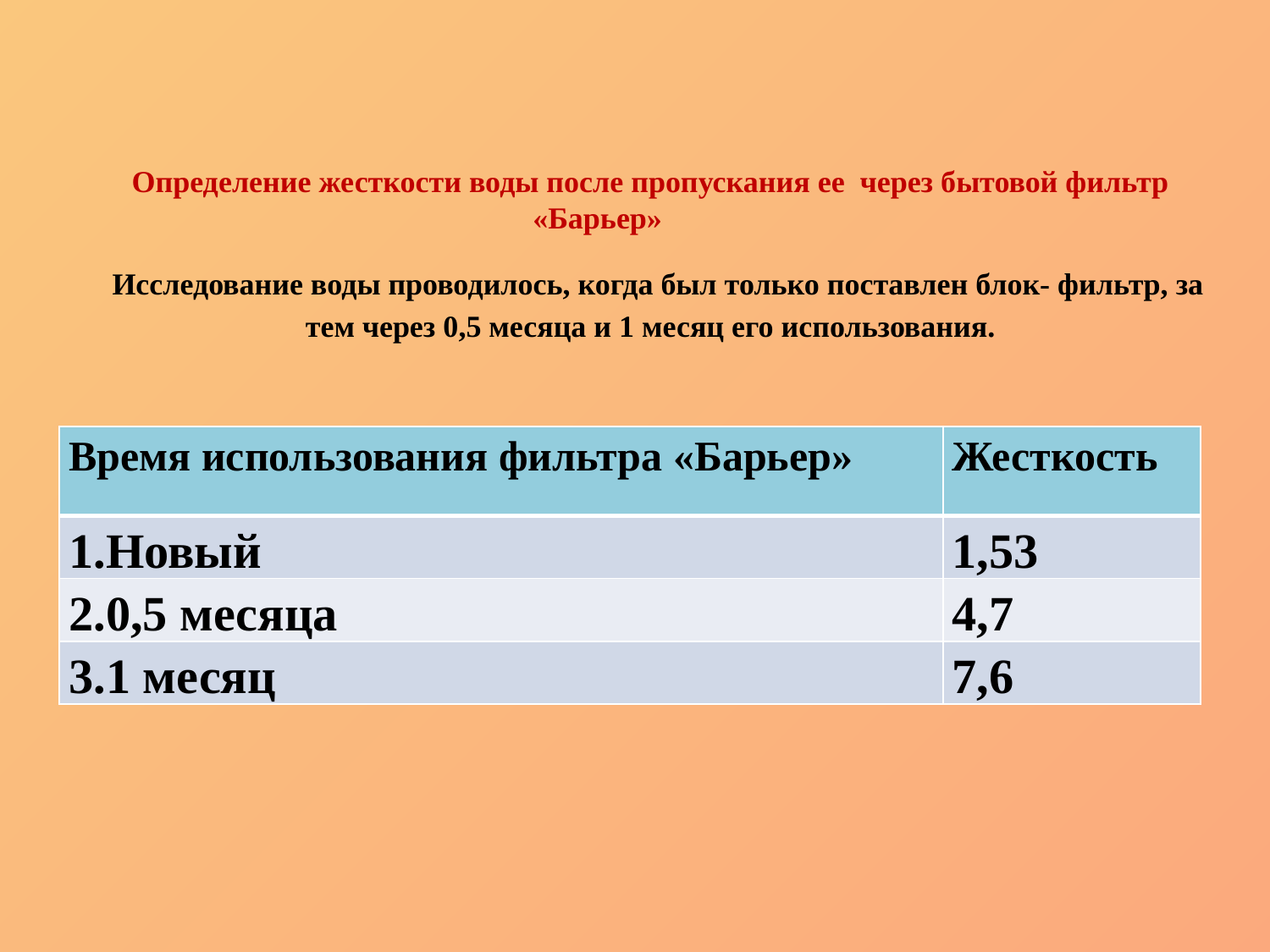

# Определение жесткости воды после пропускания ее  через бытовой фильтр «Барьер» Исследование воды проводилось, когда был только поставлен блок- фильтр, за тем через 0,5 месяца и 1 месяц его использования.
| Время использования фильтра «Барьер» | Жесткость |
| --- | --- |
| 1.Новый | 1,53 |
| 2.0,5 месяца | 4,7 |
| 3.1 месяц | 7,6 |